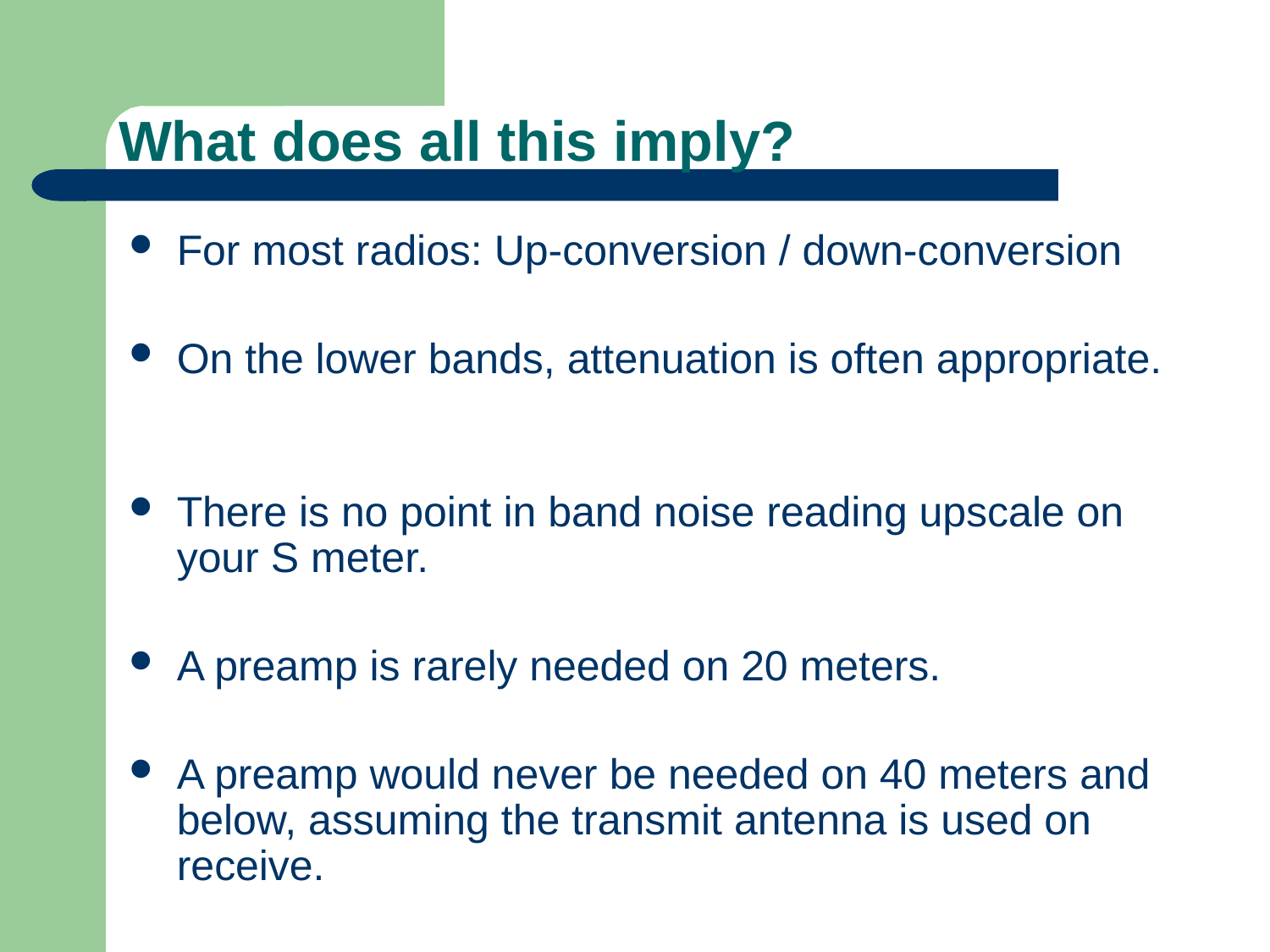

# What does all this imply?
For most radios: Up-conversion / down-conversion

On the lower bands, attenuation is often appropriate.

There is no point in band noise reading upscale on your S meter.

A preamp is rarely needed on 20 meters.

A preamp would never be needed on 40 meters and below, assuming the transmit antenna is used on receive.